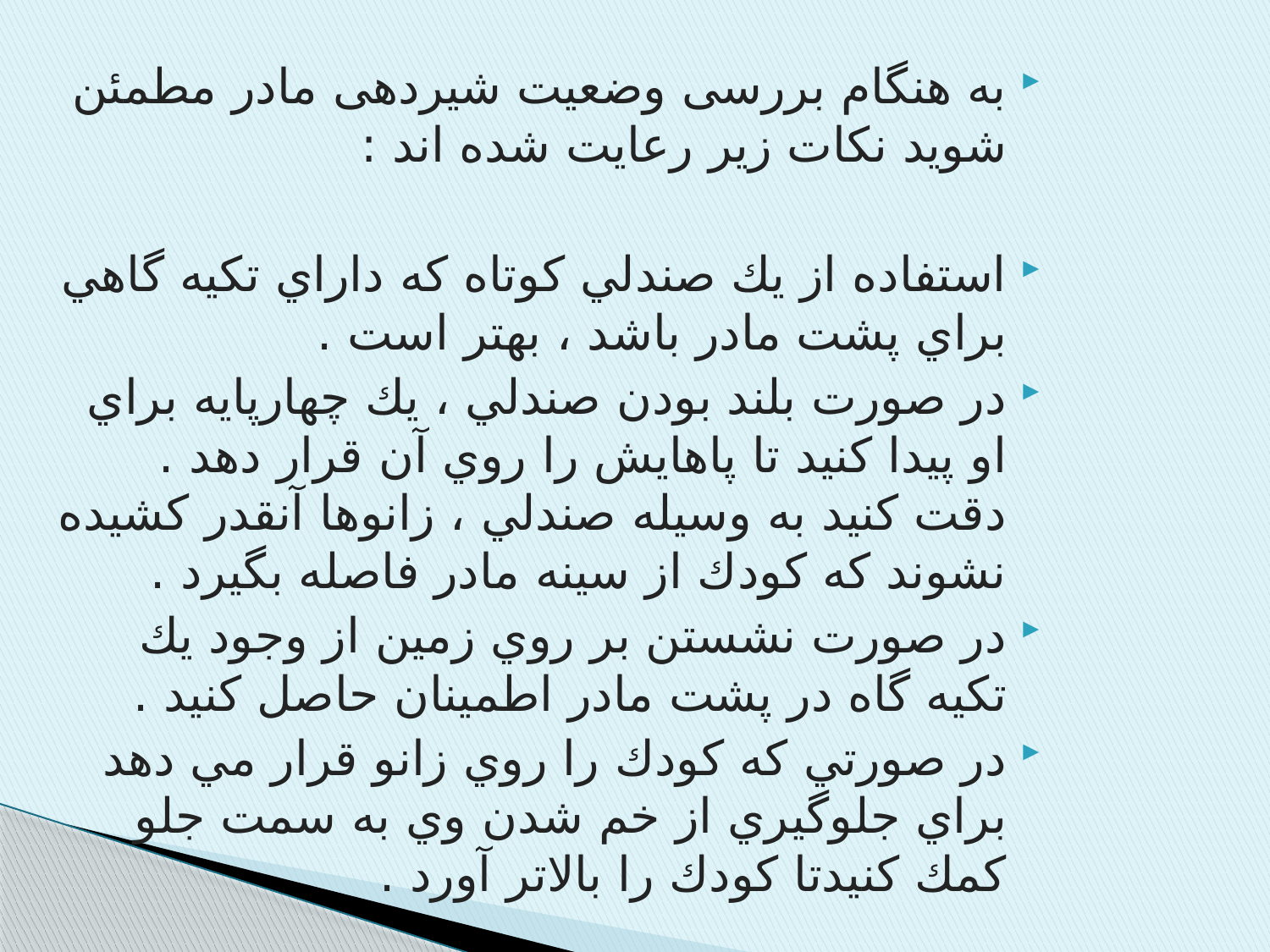

به هنگام بررسی وضعیت شیردهی مادر مطمئن شويد نكات زير رعايت شده اند :‌

استفاده از يك صندلي كوتاه كه داراي تكيه گاهي براي پشت مادر باشد ، بهتر است .
در صورت بلند بودن صندلي ، يك چهارپايه براي او پيدا كنيد تا پاهايش را روي آن قرار دهد . دقت كنيد به وسيله صندلي ، زانوها آنقدر كشيده نشوند كه كودك از سينه مادر فاصله بگيرد .
در صورت نشستن بر روي زمين از وجود يك تكيه گاه در پشت مادر اطمينان حاصل كنيد .
در صورتي كه كودك را روي زانو قرار مي دهد براي جلوگيري از خم شدن وي به سمت جلو كمك كنيدتا كودك را بالاتر آورد .